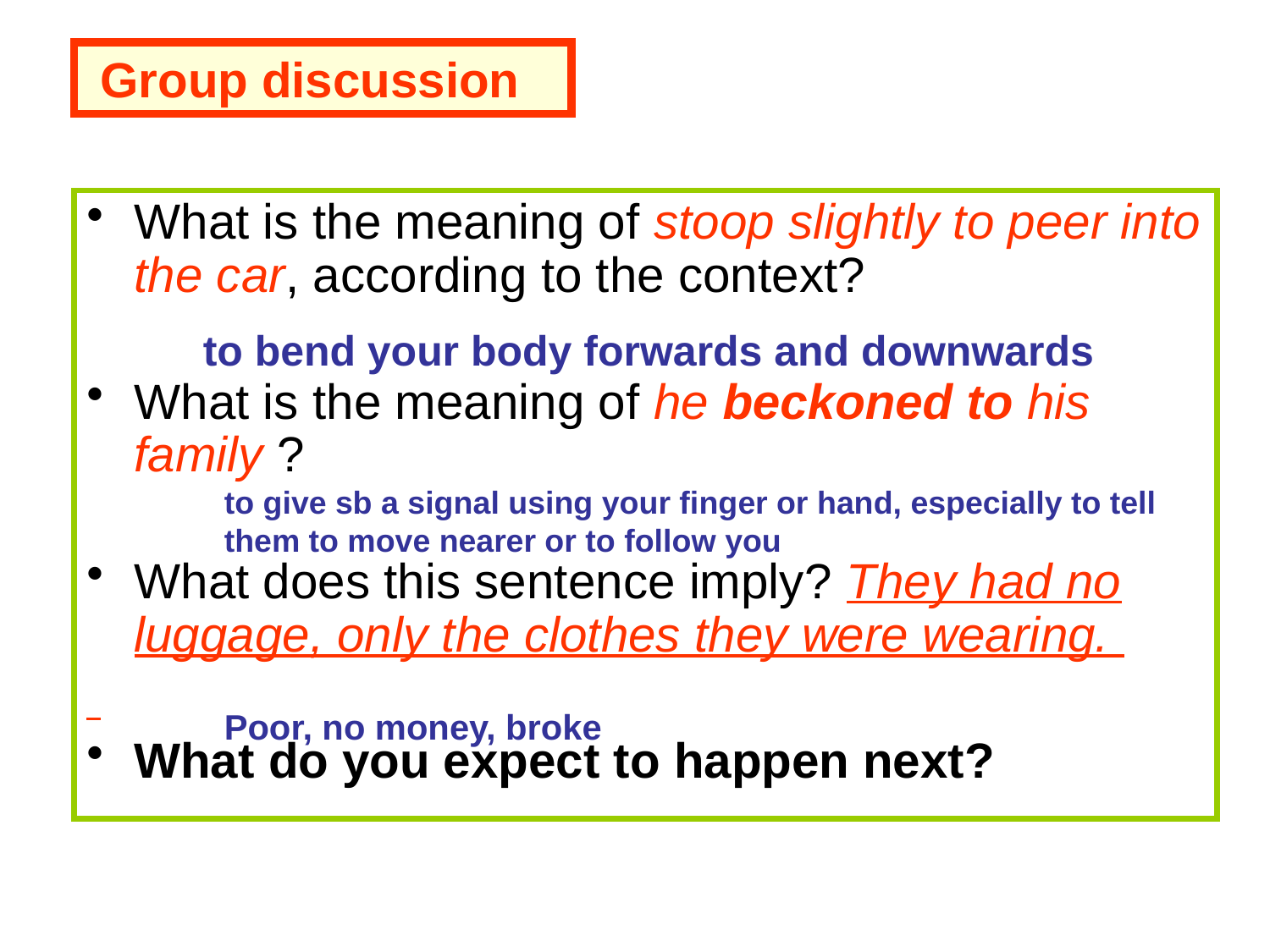

Group discussion
What is the meaning of stoop slightly to peer into the car, according to the context?

What is the meaning of he beckoned to his family ?

What does this sentence imply? They had no luggage, only the clothes they were wearing.

What do you expect to happen next?

to bend your body forwards and downwards
to give sb a signal using your finger or hand, especially to tell them to move nearer or to follow you
Poor, no money, broke